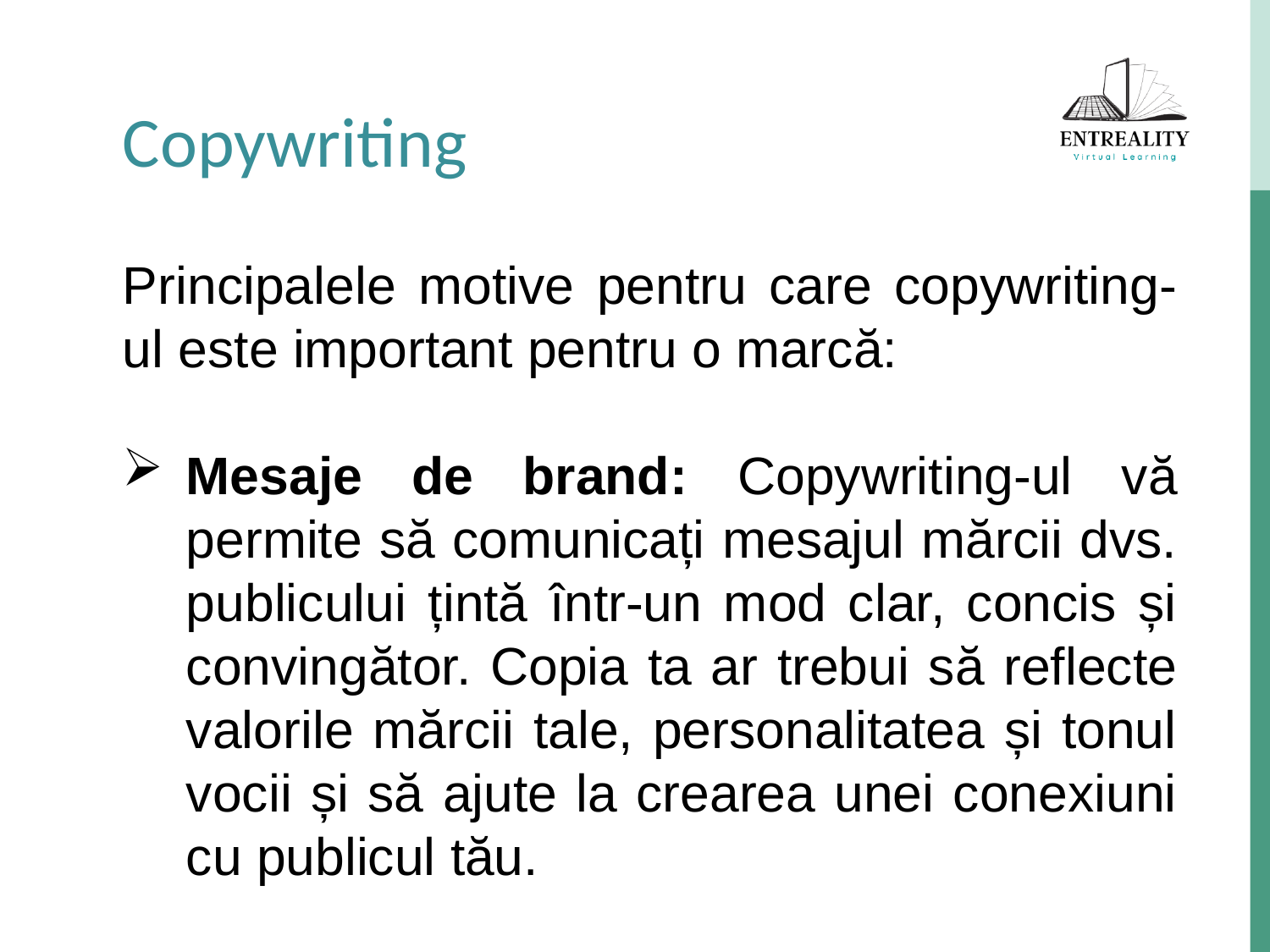

Copywriting
Principalele motive pentru care copywriting-ul este important pentru o marcă:

Mesaje de brand: Copywriting-ul vă permite să comunicați mesajul mărcii dvs. publicului țintă într-un mod clar, concis și convingător. Copia ta ar trebui să reflecte valorile mărcii tale, personalitatea și tonul vocii și să ajute la crearea unei conexiuni cu publicul tău.